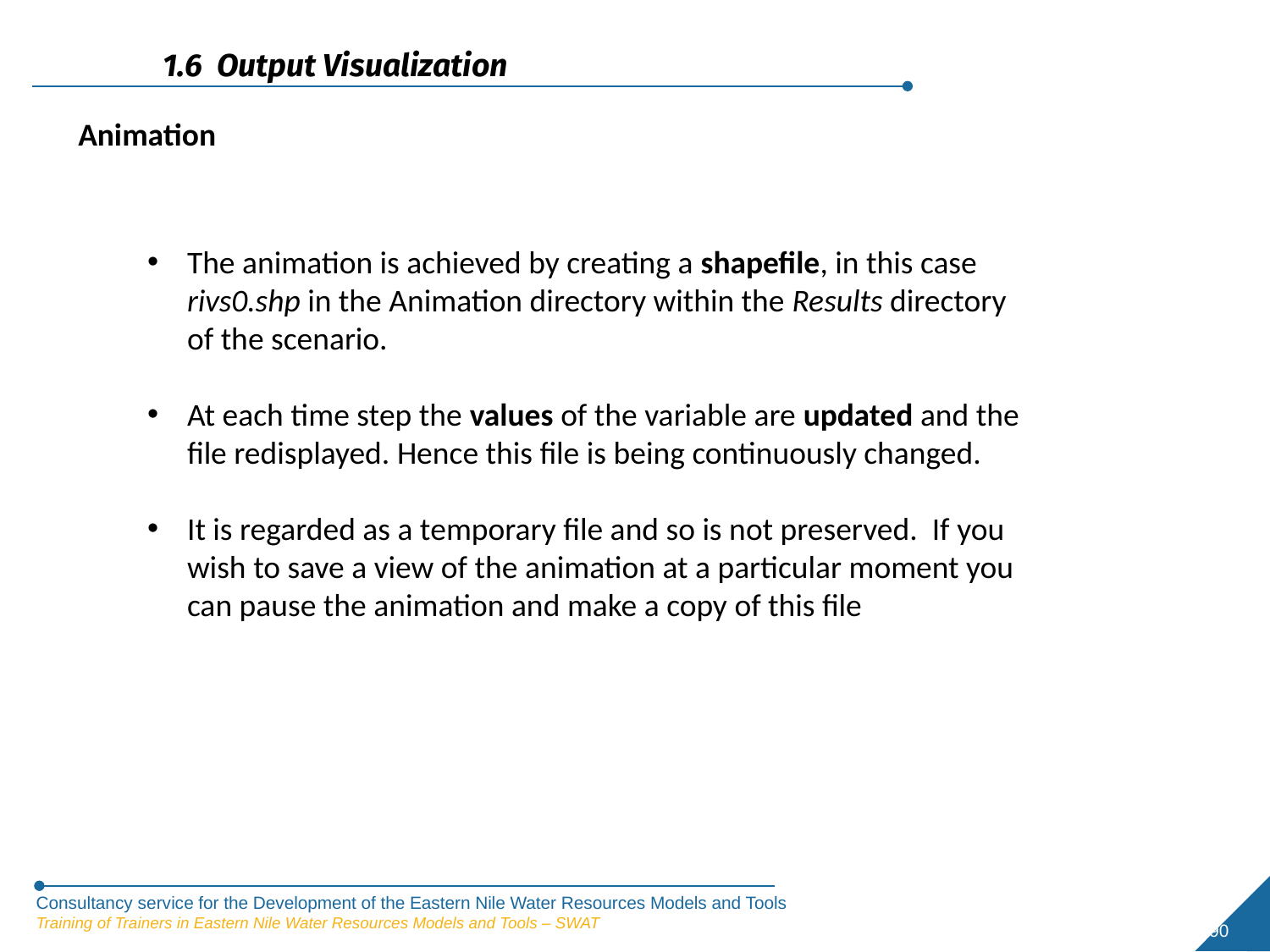

1.6  Output Visualization
Animation
The animation is achieved by creating a shapefile, in this case rivs0.shp in the Animation directory within the Results directory of the scenario.

At each time step the values of the variable are updated and the file redisplayed. Hence this file is being continuously changed.

It is regarded as a temporary file and so is not preserved.  If you wish to save a view of the animation at a particular moment you can pause the animation and make a copy of this file